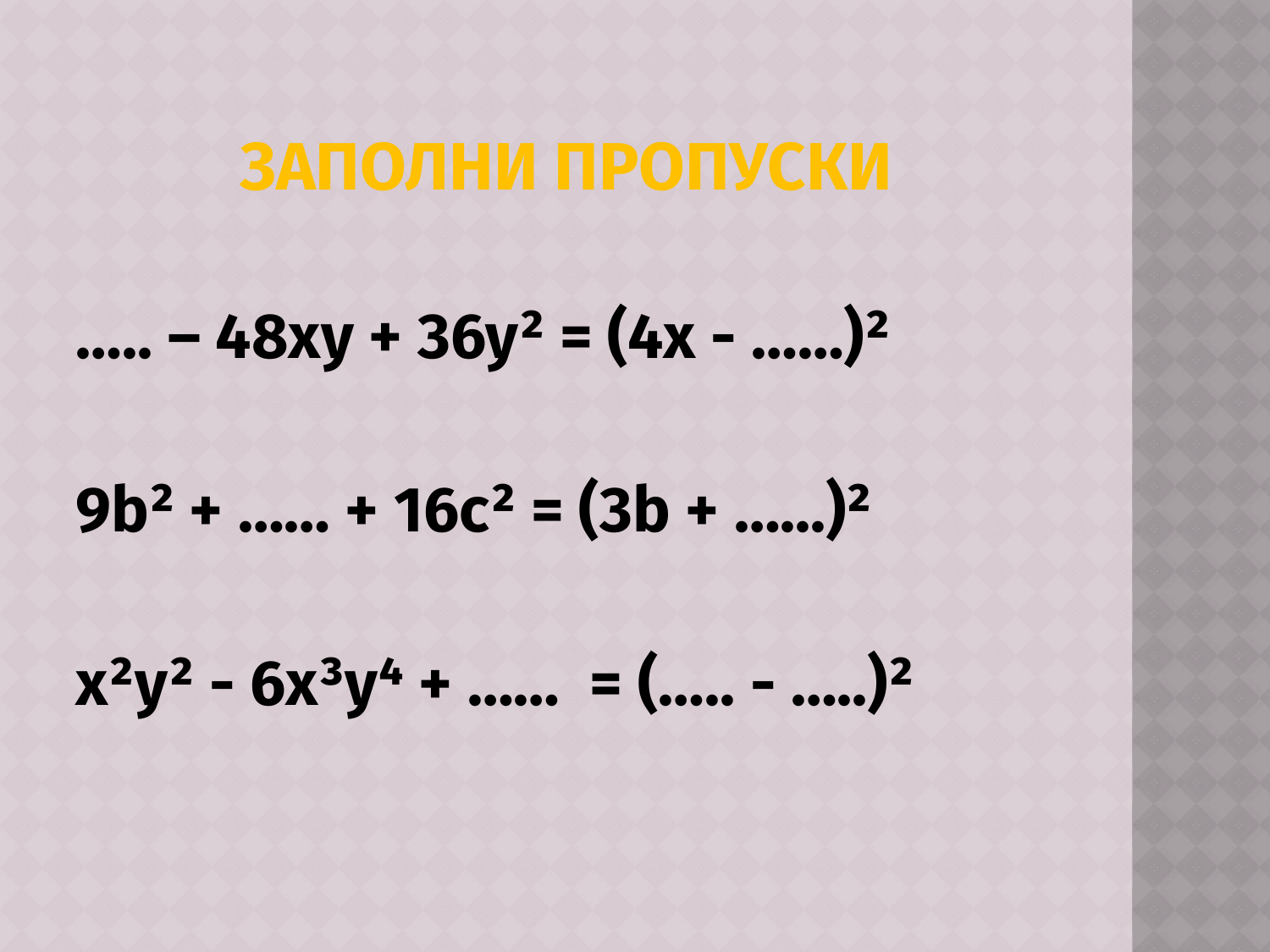

# Заполни пропуски

….. – 48xy + 36y² = (4x - ……)²

9b² + …… + 16c² = (3b + …...)²

x²y² - 6x³y⁴ + ……  = (….. - …..)²